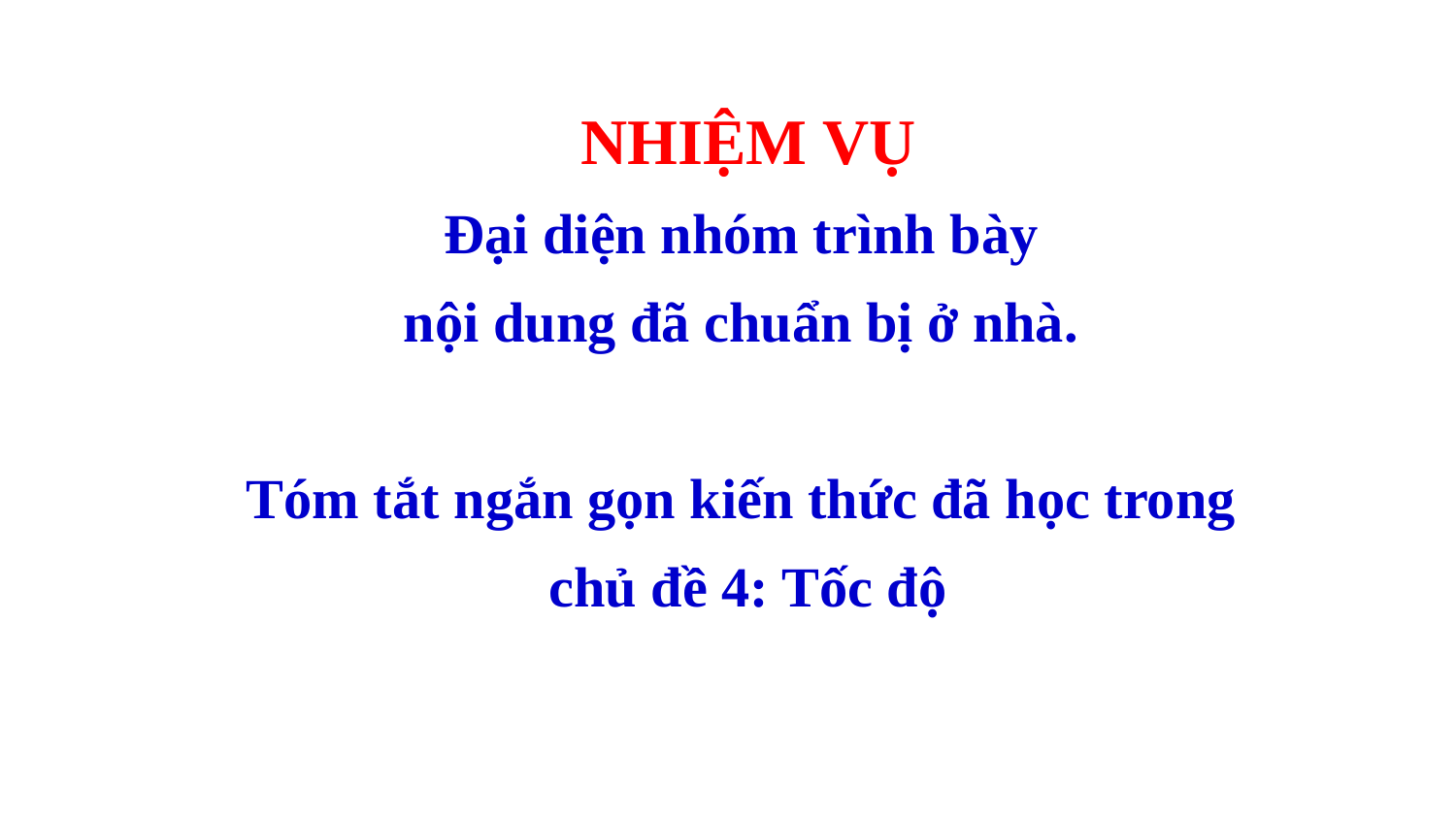

# NHIỆM VỤ Đại diện nhóm trình bày nội dung đã chuẩn bị ở nhà. Tóm tắt ngắn gọn kiến thức đã học trong chủ đề 4: Tốc độ